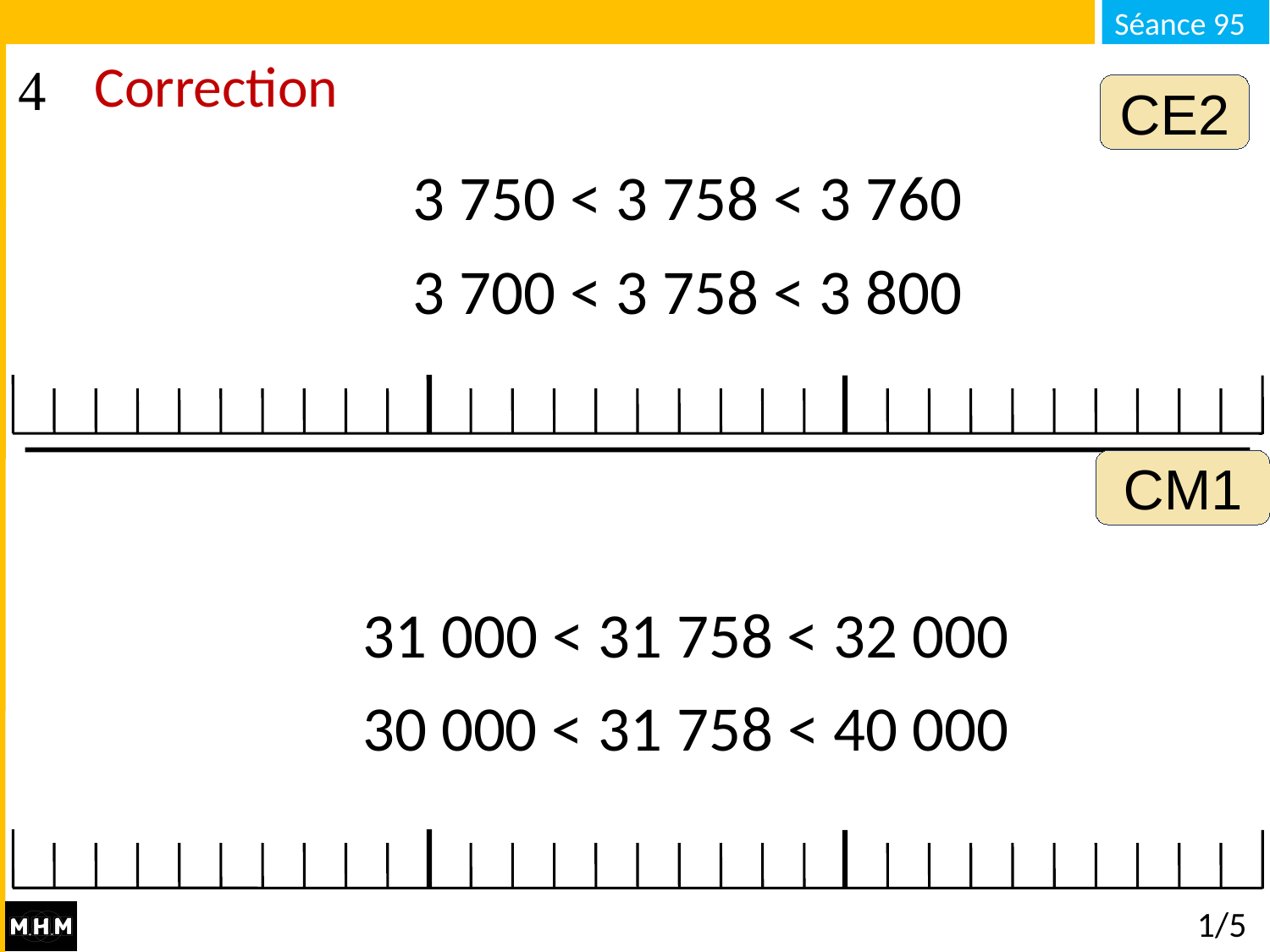

Correction
CE2
3 750 < 3 758 < 3 760
3 700 < 3 758 < 3 800

CM1
31 000 < 31 758 < 32 000
30 000 < 31 758 < 40 000
# 1/5